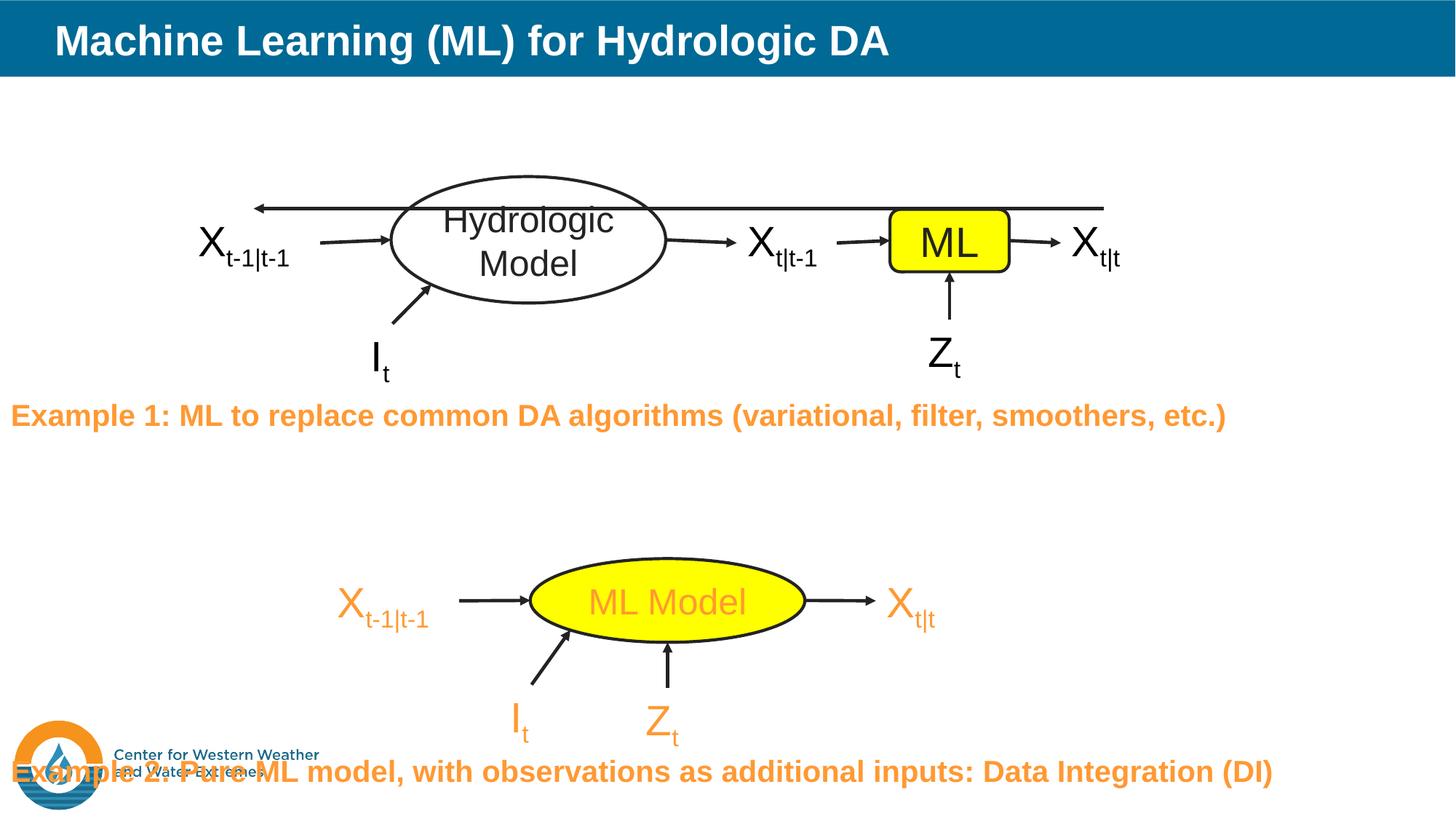

Machine Learning (ML) for Hydrologic DA
Hydrologic Model
Xt-1|t-1
Xt|t-1
Xt|t
ML
Zt
It
Example 1: ML to replace common DA algorithms (variational, filter, smoothers, etc.)
ML Model
Xt-1|t-1
Xt|t
It
Zt
Example 2: Pure ML model, with observations as additional inputs: Data Integration (DI)